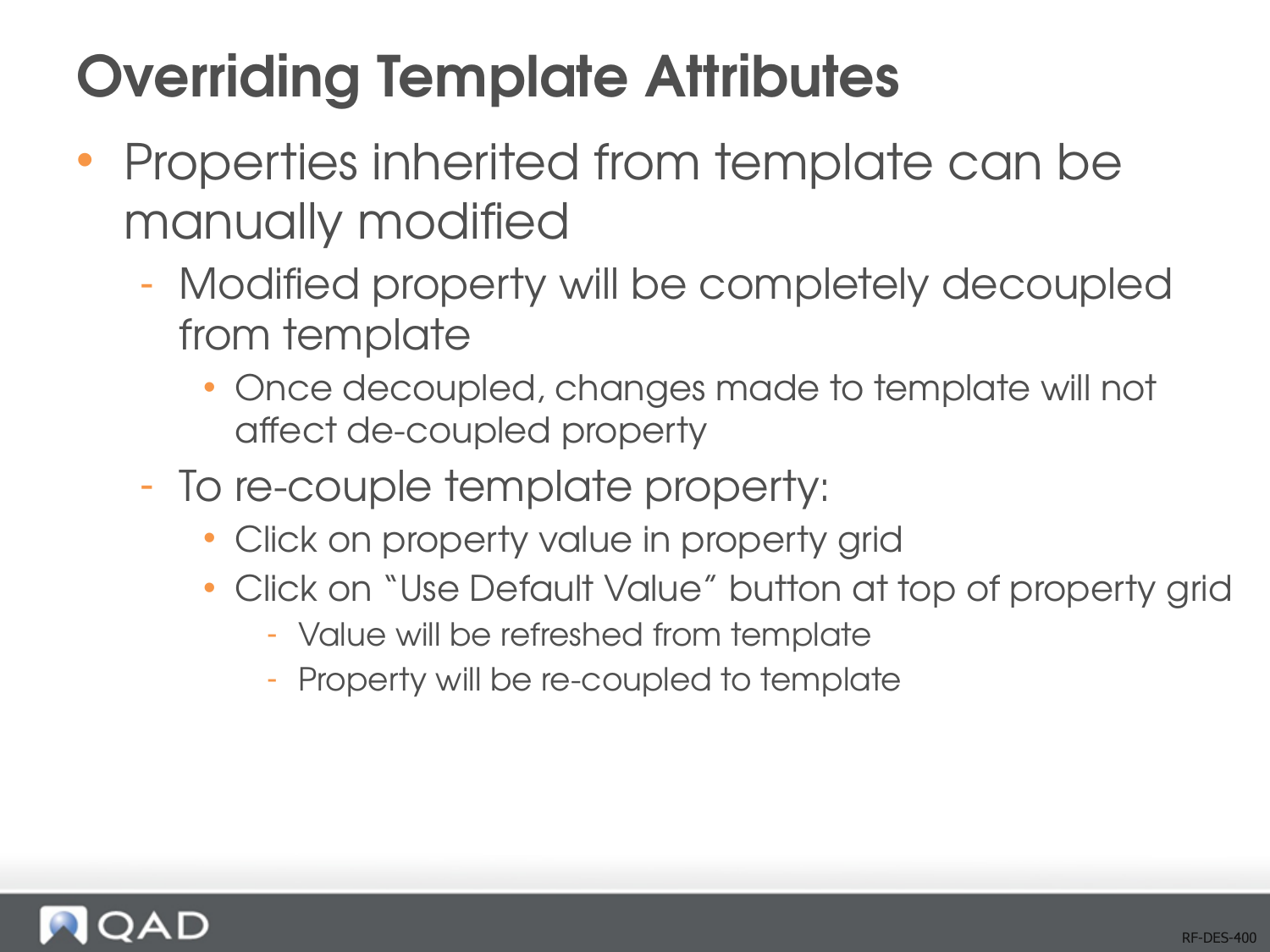

# Overriding Template Attributes
Properties inherited from template can be manually modified
Modified property will be completely decoupled from template
Once decoupled, changes made to template will not affect de-coupled property
To re-couple template property:
Click on property value in property grid
Click on “Use Default Value” button at top of property grid
Value will be refreshed from template
Property will be re-coupled to template
RF-DES-400